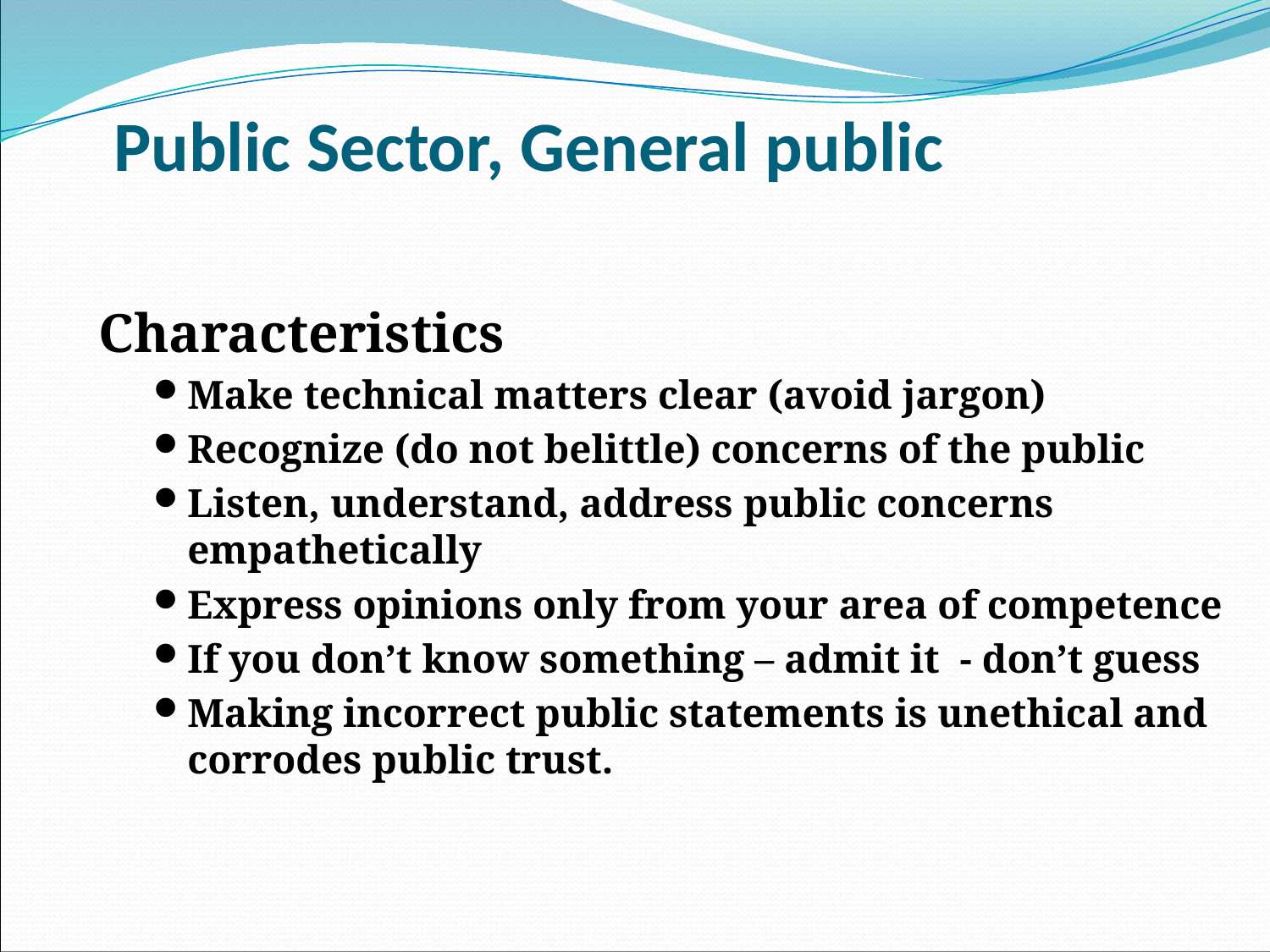

# Public Sector, General public
Characteristics
Make technical matters clear (avoid jargon)
Recognize (do not belittle) concerns of the public
Listen, understand, address public concerns empathetically
Express opinions only from your area of competence
If you don’t know something – admit it  - don’t guess
Making incorrect public statements is unethical and corrodes public trust.